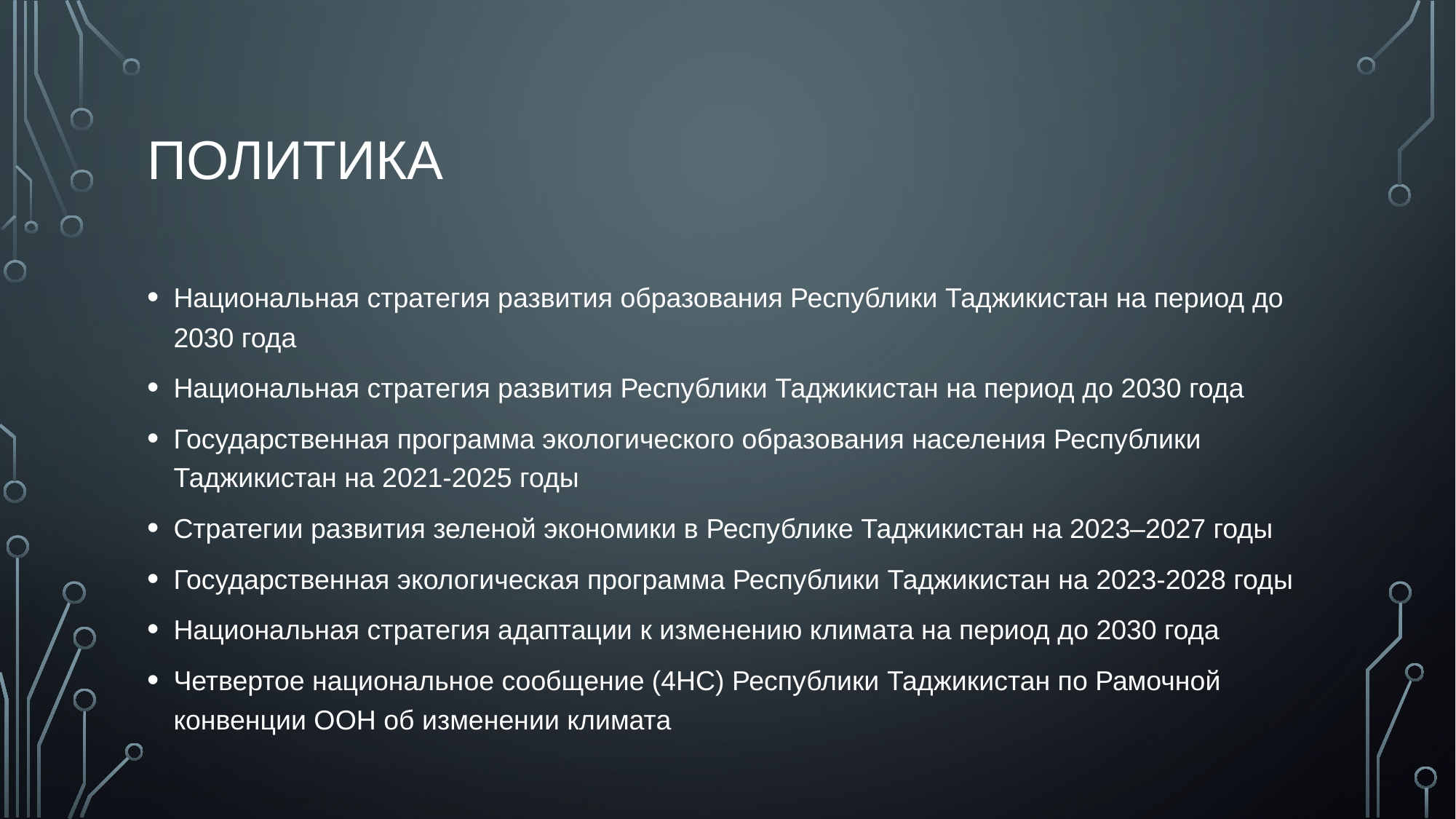

# политика
Национальная стратегия развития образования Республики Таджикистан на период до 2030 года
Национальная стратегия развития Республики Таджикистан на период до 2030 года
Государственная программа экологического образования населения Республики Таджикистан на 2021-2025 годы
Стратегии развития зеленой экономики в Республике Таджикистан на 2023–2027 годы
Государственная экологическая программа Республики Таджикистан на 2023-2028 годы
Национальная стратегия адаптации к изменению климата на период до 2030 года
Четвертое национальное сообщение (4НС) Республики Таджикистан по Рамочной конвенции ООН об изменении климата